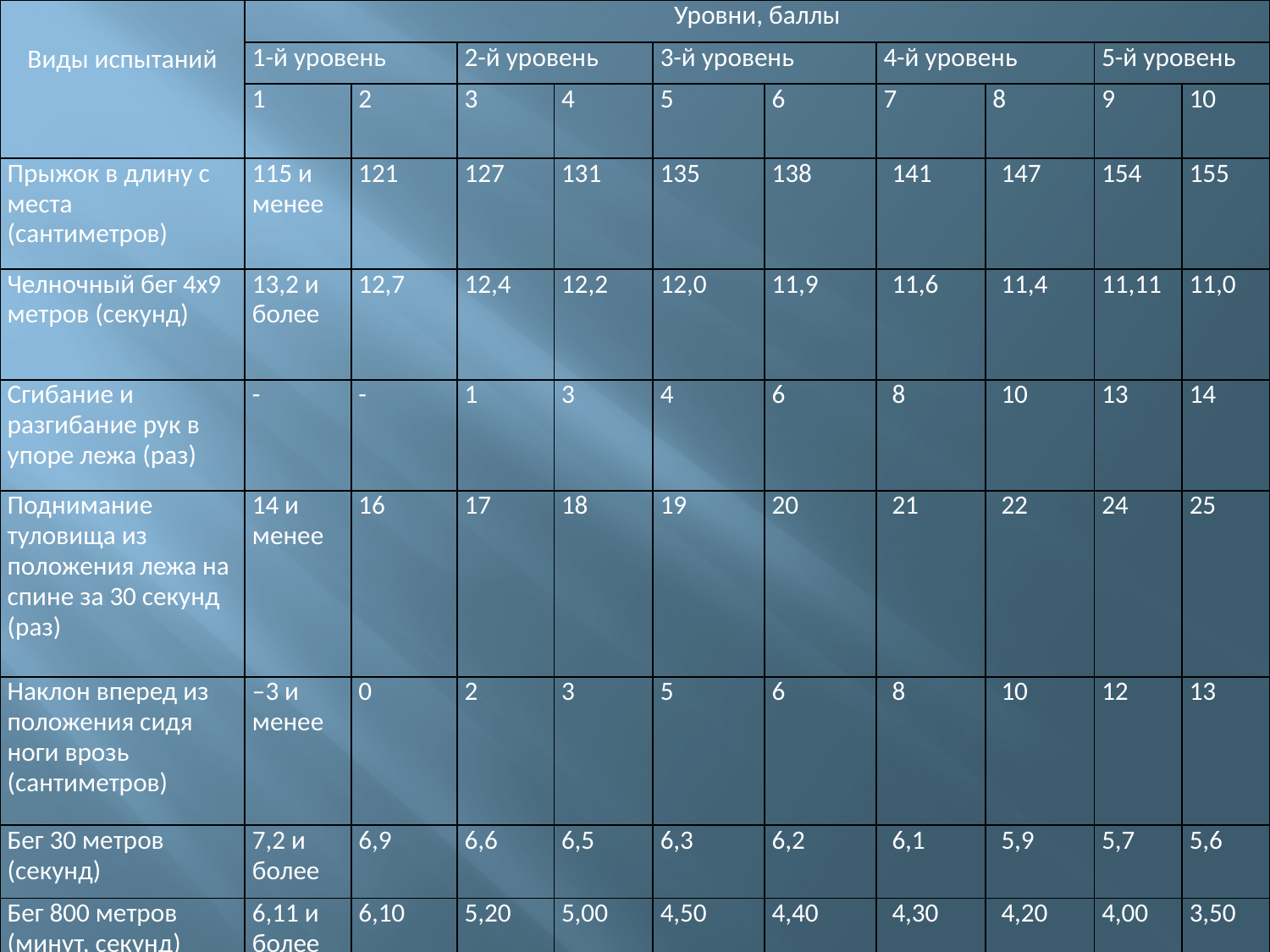

| Виды испытаний | Уровни, баллы |  |  |  |  |  |  |  |  |  |
| --- | --- | --- | --- | --- | --- | --- | --- | --- | --- | --- |
|  | 1-й уровень |  | 2-й уровень |  | 3-й уровень |  | 4-й уровень |  | 5-й уровень |  |
|  | 1 | 2 | 3 | 4 | 5 | 6 | 7 | 8 | 9 | 10 |
| Прыжок в длину с места (сантиметров) | 115 и менее | 121 | 127 | 131 | 135 | 138 | 141 | 147 | 154 | 155 |
| Челночный бег 4х9 метров (секунд) | 13,2 и более | 12,7 | 12,4 | 12,2 | 12,0 | 11,9 | 11,6 | 11,4 | 11,11 | 11,0 |
| Сгибание и разгибание рук в упоре лежа (раз) | - | - | 1 | 3 | 4 | 6 | 8 | 10 | 13 | 14 |
| Поднимание туловища из положения лежа на спине за 30 секунд (раз) | 14 и менее | 16 | 17 | 18 | 19 | 20 | 21 | 22 | 24 | 25 |
| Наклон вперед из положения сидя ноги врозь (сантиметров) | –3 и менее | 0 | 2 | 3 | 5 | 6 | 8 | 10 | 12 | 13 |
| Бег 30 метров (секунд) | 7,2 и более | 6,9 | 6,6 | 6,5 | 6,3 | 6,2 | 6,1 | 5,9 | 5,7 | 5,6 |
| Бег 800 метров (минут, секунд) | 6,11 и более | 6,10 | 5,20 | 5,00 | 4,50 | 4,40 | 4,30 | 4,20 | 4,00 | 3,50 |